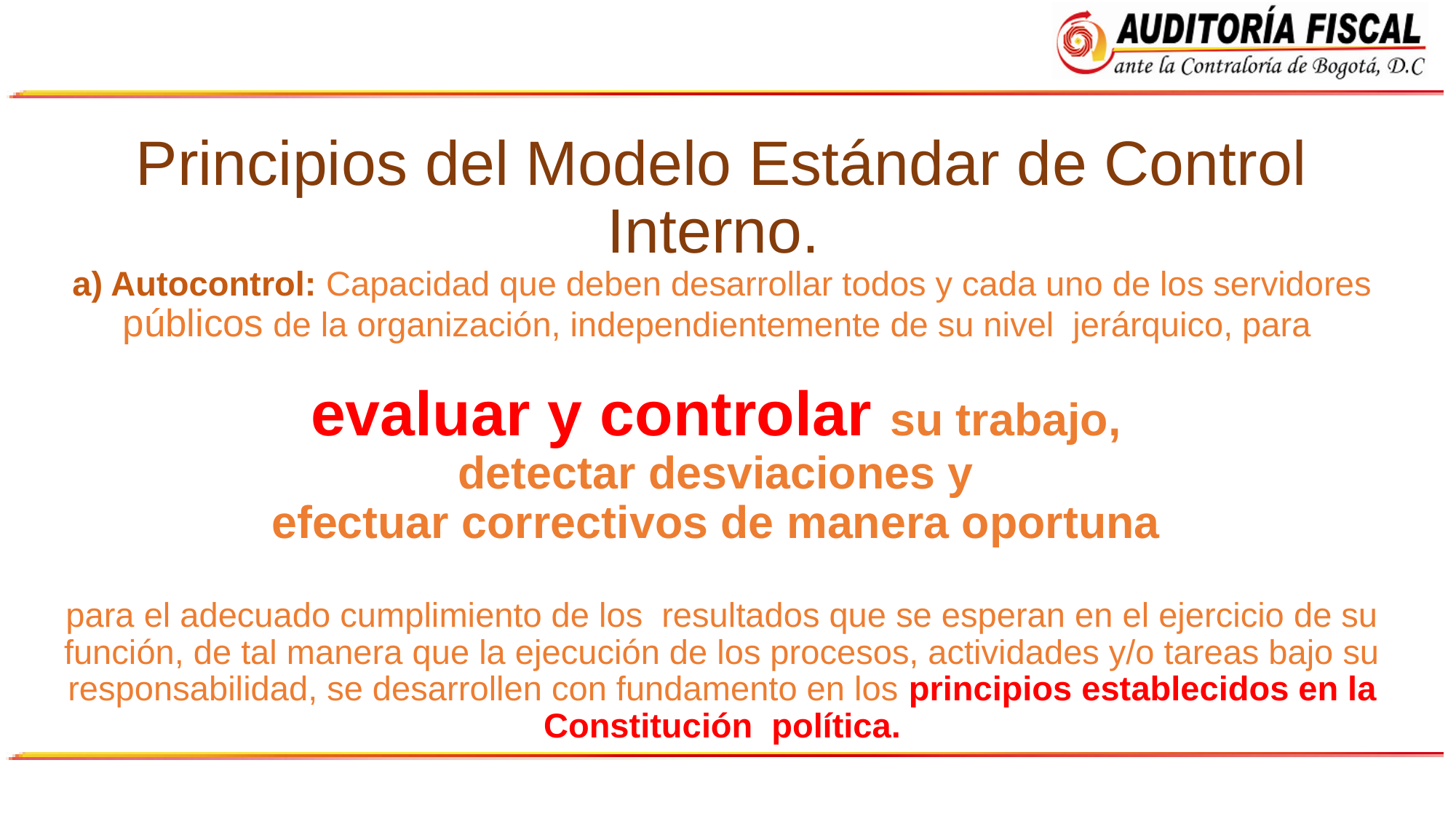

# Principios del Modelo Estándar de Control Interno. a) Autocontrol: Capacidad que deben desarrollar todos y cada uno de los servidores públicos de la organización, independientemente de su nivel  jerárquico, para evaluar y controlar su trabajo, detectar desviaciones y efectuar correctivos de manera oportuna para el adecuado cumplimiento de los  resultados que se esperan en el ejercicio de su función, de tal manera que la ejecución de los procesos, actividades y/o tareas bajo su responsabilidad, se desarrollen con fundamento en los principios establecidos en la Constitución  política.